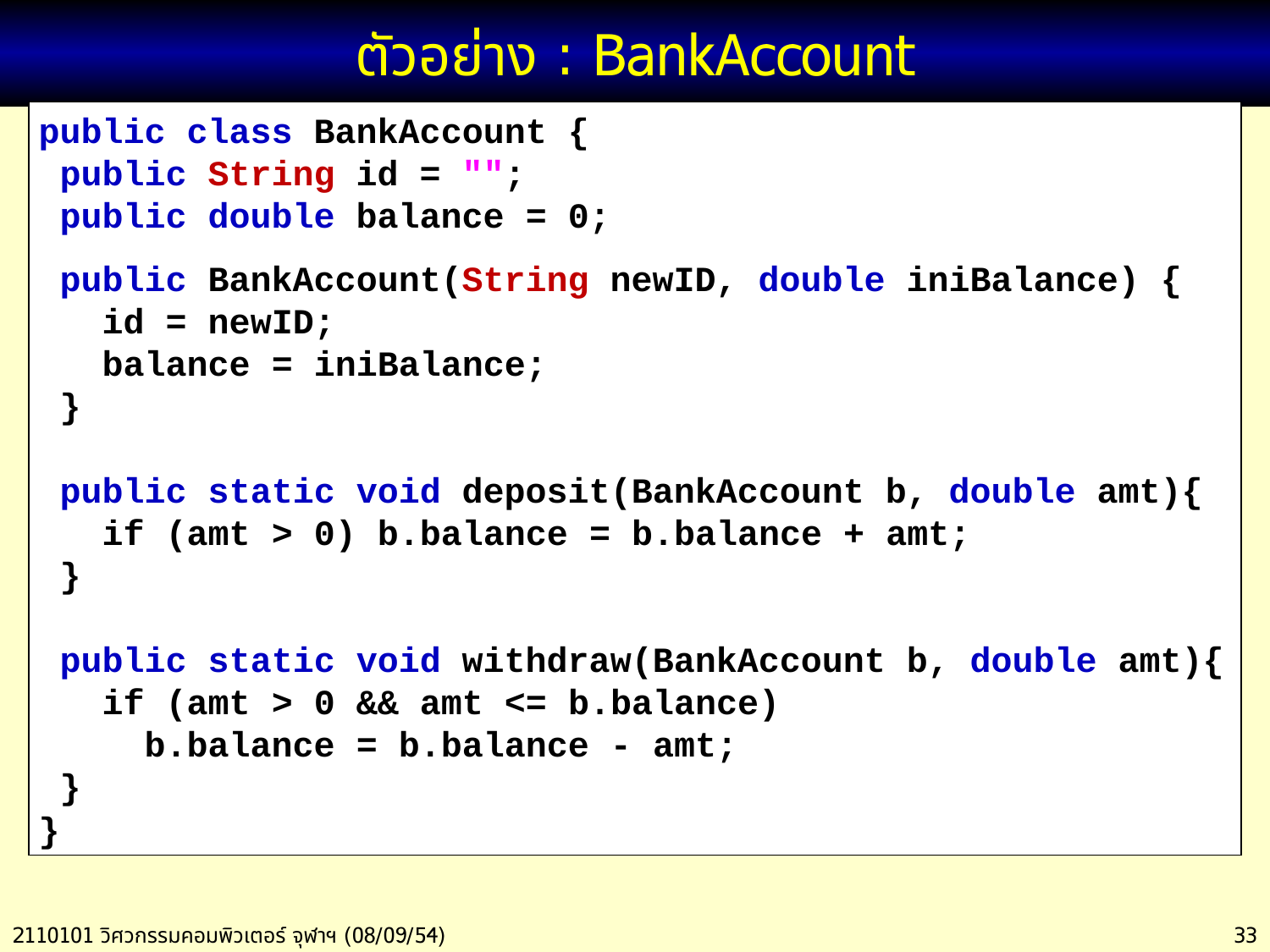

# ตัวอย่าง : BankAccount
public class BankAccount {
 public String id = "";
 public double balance = 0;
 public BankAccount(String newID, double iniBalance) {
   id = newID;
   balance = iniBalance;
 }

 public static void deposit(BankAccount b, double amt){
   if (amt > 0) b.balance = b.balance + amt;
 }

 public static void withdraw(BankAccount b, double amt){
   if (amt > 0 && amt <= b.balance)
     b.balance = b.balance - amt;
 }
}